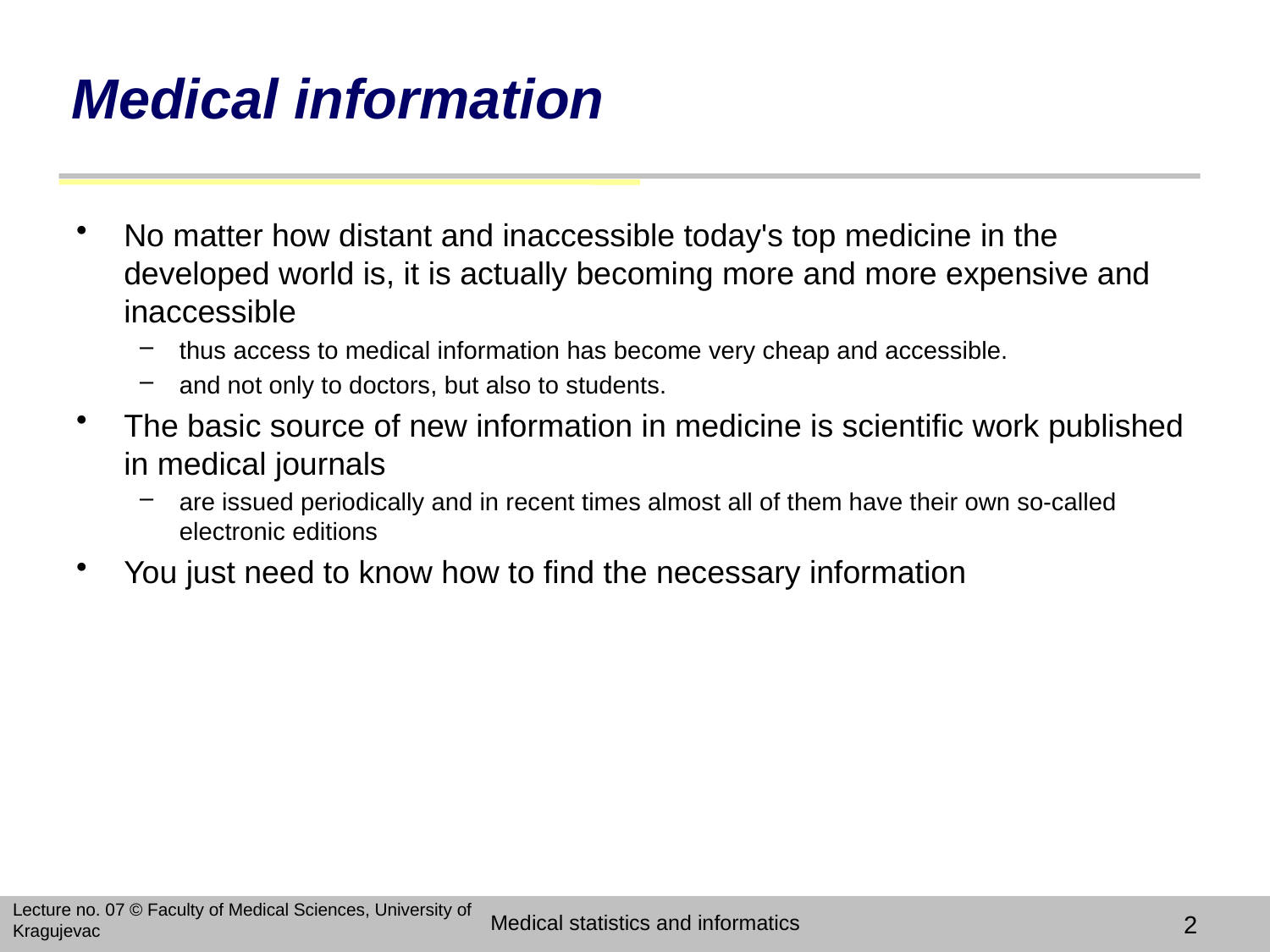

# Medical information
No matter how distant and inaccessible today's top medicine in the developed world is, it is actually becoming more and more expensive and inaccessible
thus access to medical information has become very cheap and accessible.
and not only to doctors, but also to students.
The basic source of new information in medicine is scientific work published in medical journals
are issued periodically and in recent times almost all of them have their own so-called electronic editions
You just need to know how to find the necessary information
Lecture no. 07 © Faculty of Medical Sciences, University of Kragujevac
Medical statistics and informatics
2